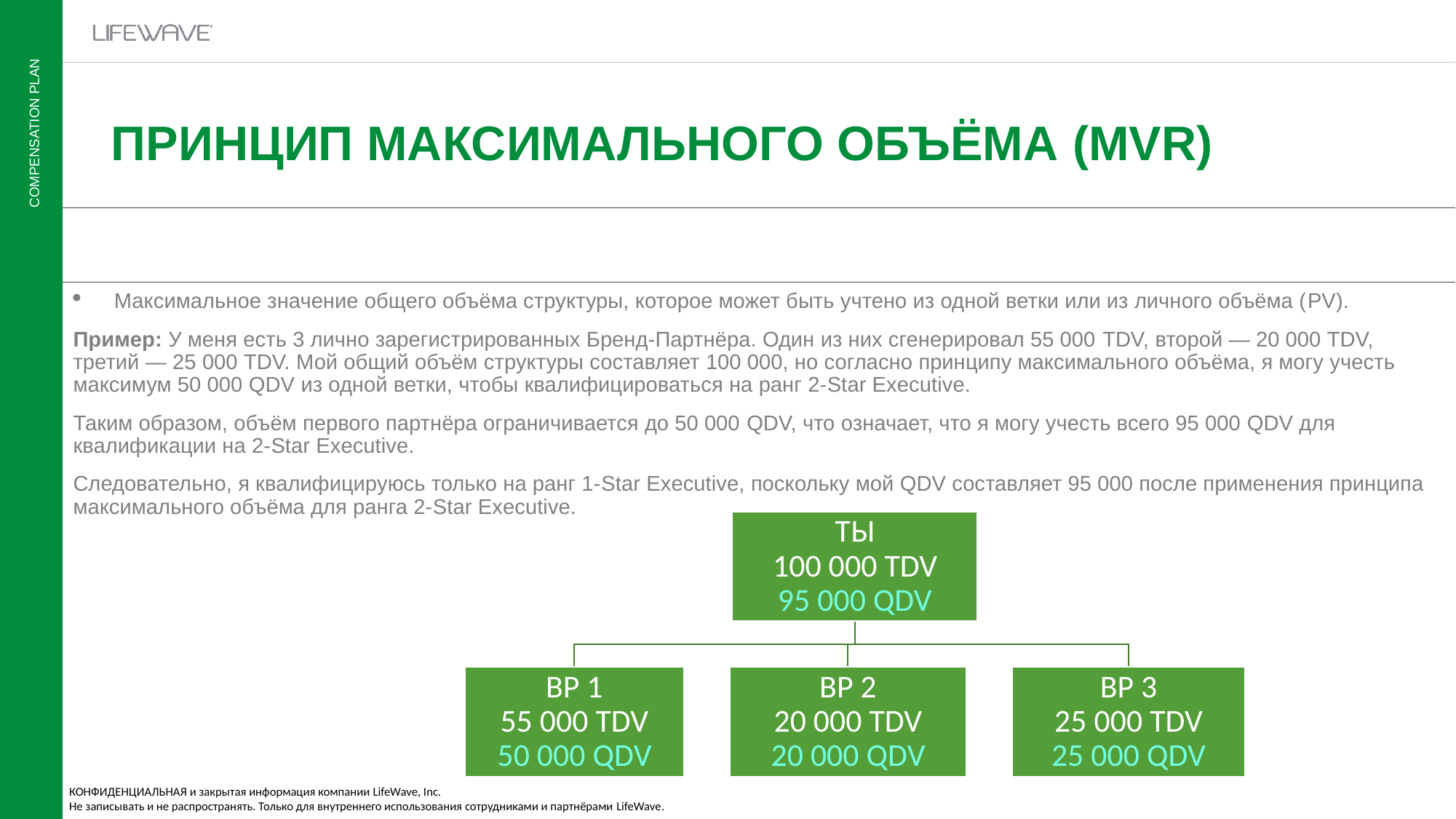

ПРИНЦИП МАКСИМАЛЬНОГО ОБЪЁМА (MVR)
Максимальное значение общего объёма структуры, которое может быть учтено из одной ветки или из личного объёма (PV).
Пример: У меня есть 3 лично зарегистрированных Бренд-Партнёра. Один из них сгенерировал 55 000 TDV, второй — 20 000 TDV, третий — 25 000 TDV. Мой общий объём структуры составляет 100 000, но согласно принципу максимального объёма, я могу учесть максимум 50 000 QDV из одной ветки, чтобы квалифицироваться на ранг 2-Star Executive.
Таким образом, объём первого партнёра ограничивается до 50 000 QDV, что означает, что я могу учесть всего 95 000 QDV для квалификации на 2-Star Executive.
Следовательно, я квалифицируюсь только на ранг 1-Star Executive, поскольку мой QDV составляет 95 000 после применения принципа максимального объёма для ранга 2-Star Executive.

ТЫ
100 000 TDV
95 000 QDV
BP 1
55 000 TDV
50 000 QDV
BP 2
20 000 TDV
20 000 QDV
BP 3
25 000 TDV
25 000 QDV
КОНФИДЕНЦИАЛЬНАЯ и закрытая информация компании LifeWave, Inc.
Не записывать и не распространять. Только для внутреннего использования сотрудниками и партнёрами LifeWave.